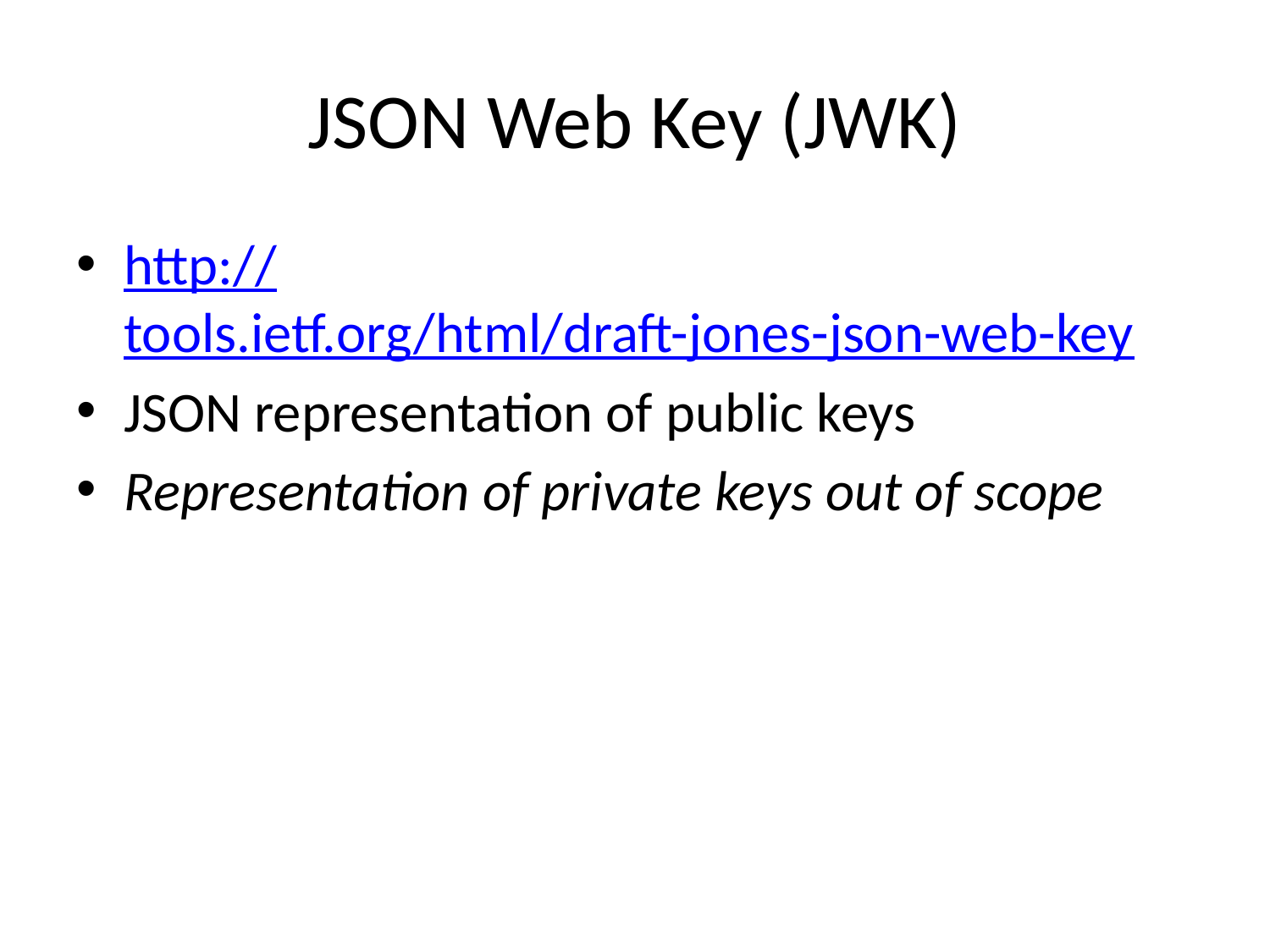

# JSON Web Key (JWK)
http://tools.ietf.org/html/draft-jones-json-web-key
JSON representation of public keys
Representation of private keys out of scope